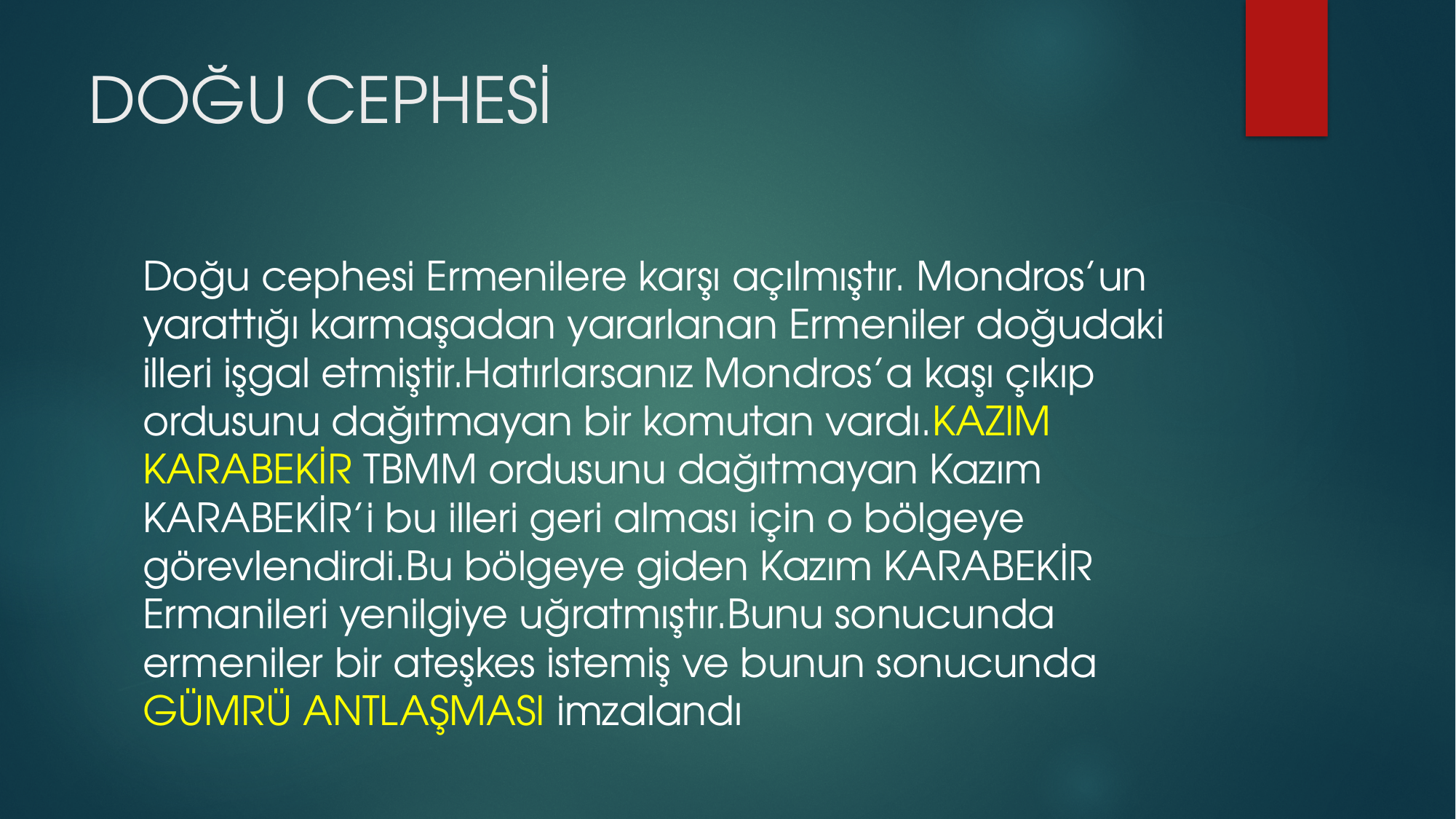

# DOĞU CEPHESİ
Doğu cephesi Ermenilere karşı açılmıştır. Mondros’un yarattığı karmaşadan yararlanan Ermeniler doğudaki illeri işgal etmiştir.Hatırlarsanız Mondros’a kaşı çıkıp ordusunu dağıtmayan bir komutan vardı.KAZIM KARABEKİR TBMM ordusunu dağıtmayan Kazım KARABEKİR’i bu illeri geri alması için o bölgeye görevlendirdi.Bu bölgeye giden Kazım KARABEKİR Ermanileri yenilgiye uğratmıştır.Bunu sonucunda ermeniler bir ateşkes istemiş ve bunun sonucunda GÜMRÜ ANTLAŞMASI imzalandı